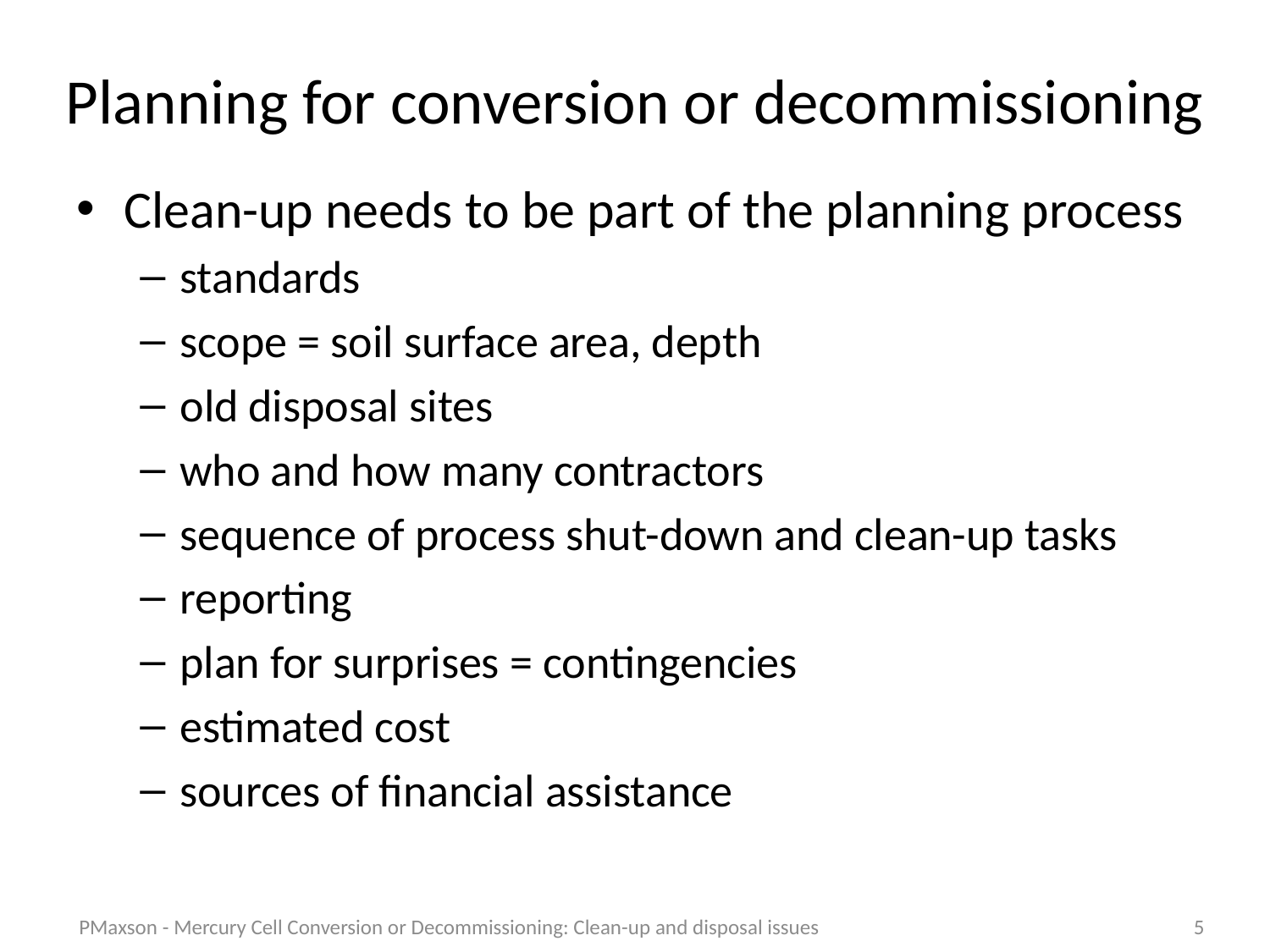

# Planning for conversion or decommissioning
Clean-up needs to be part of the planning process
standards
scope = soil surface area, depth
old disposal sites
who and how many contractors
sequence of process shut-down and clean-up tasks
reporting
plan for surprises = contingencies
estimated cost
sources of financial assistance
PMaxson - Mercury Cell Conversion or Decommissioning: Clean-up and disposal issues
5